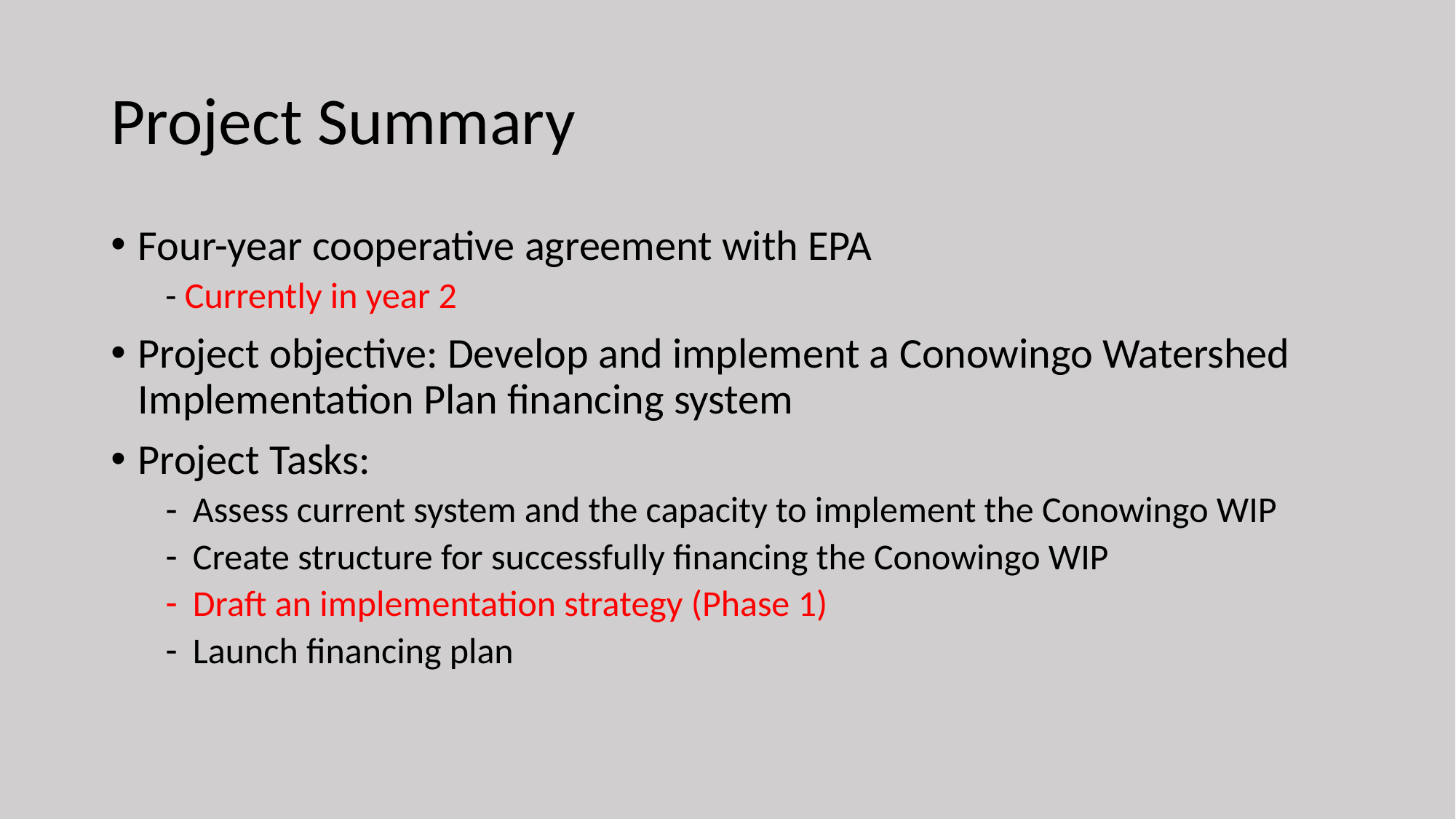

# Project Summary
Four-year cooperative agreement with EPA
- Currently in year 2
Project objective: Develop and implement a Conowingo Watershed Implementation Plan financing system
Project Tasks:
Assess current system and the capacity to implement the Conowingo WIP
Create structure for successfully financing the Conowingo WIP
Draft an implementation strategy (Phase 1)
Launch financing plan